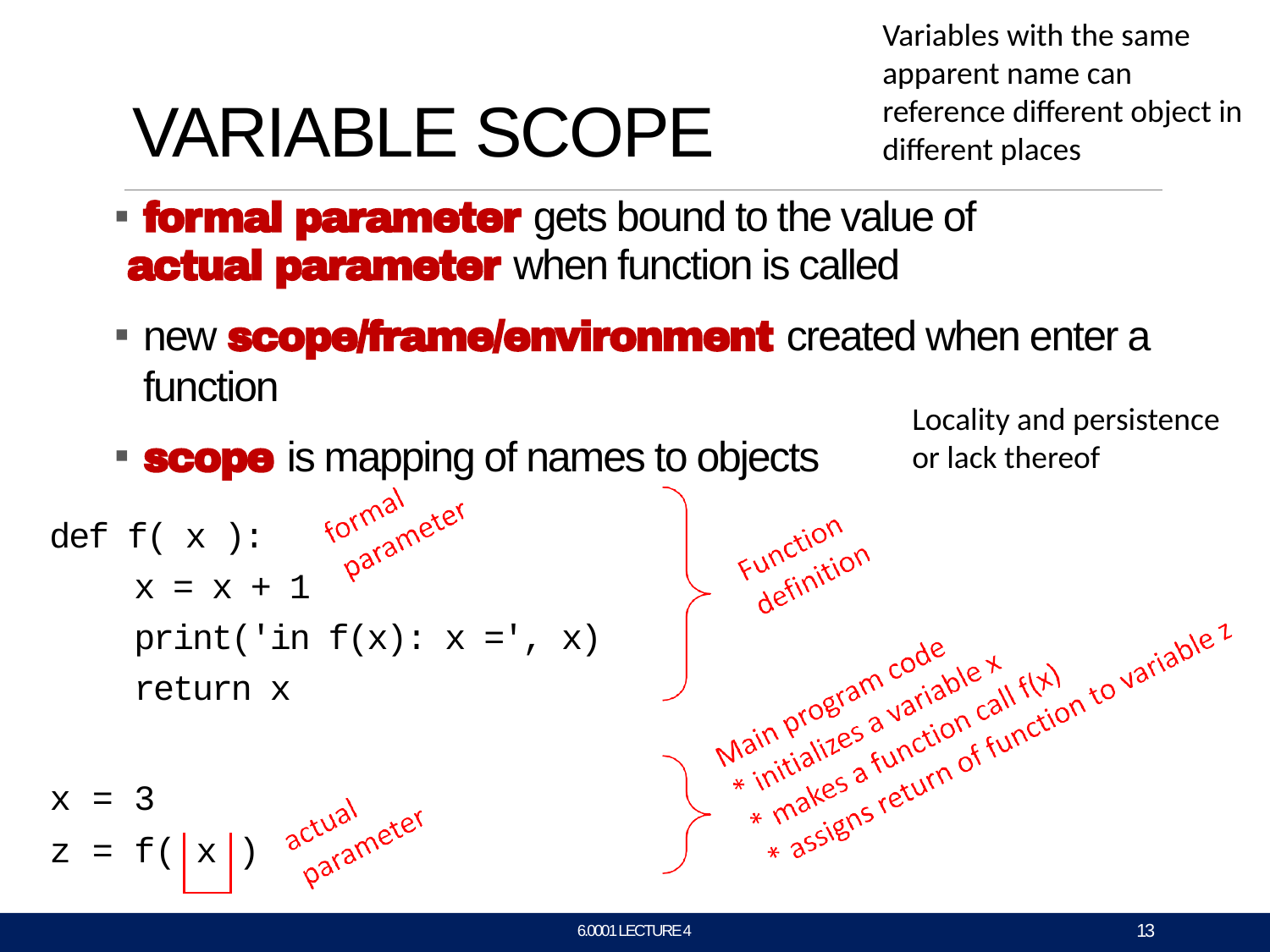

Variables with the same apparent name can reference different object in different places
# VARIABLE SCOPE
formal parameter gets bound to the value of
actual parameter when function is called
new scope/frame/environment created when enter a function
scope is mapping of names to objects
def f( x ):
x = x + 1
print('in f(x): x =', x)  return x

Locality and persistence or lack thereof

| x = | 3 |  |  |
| --- | --- | --- | --- |
| z = | f( | x | ) |

13
6.0001 LECTURE 4